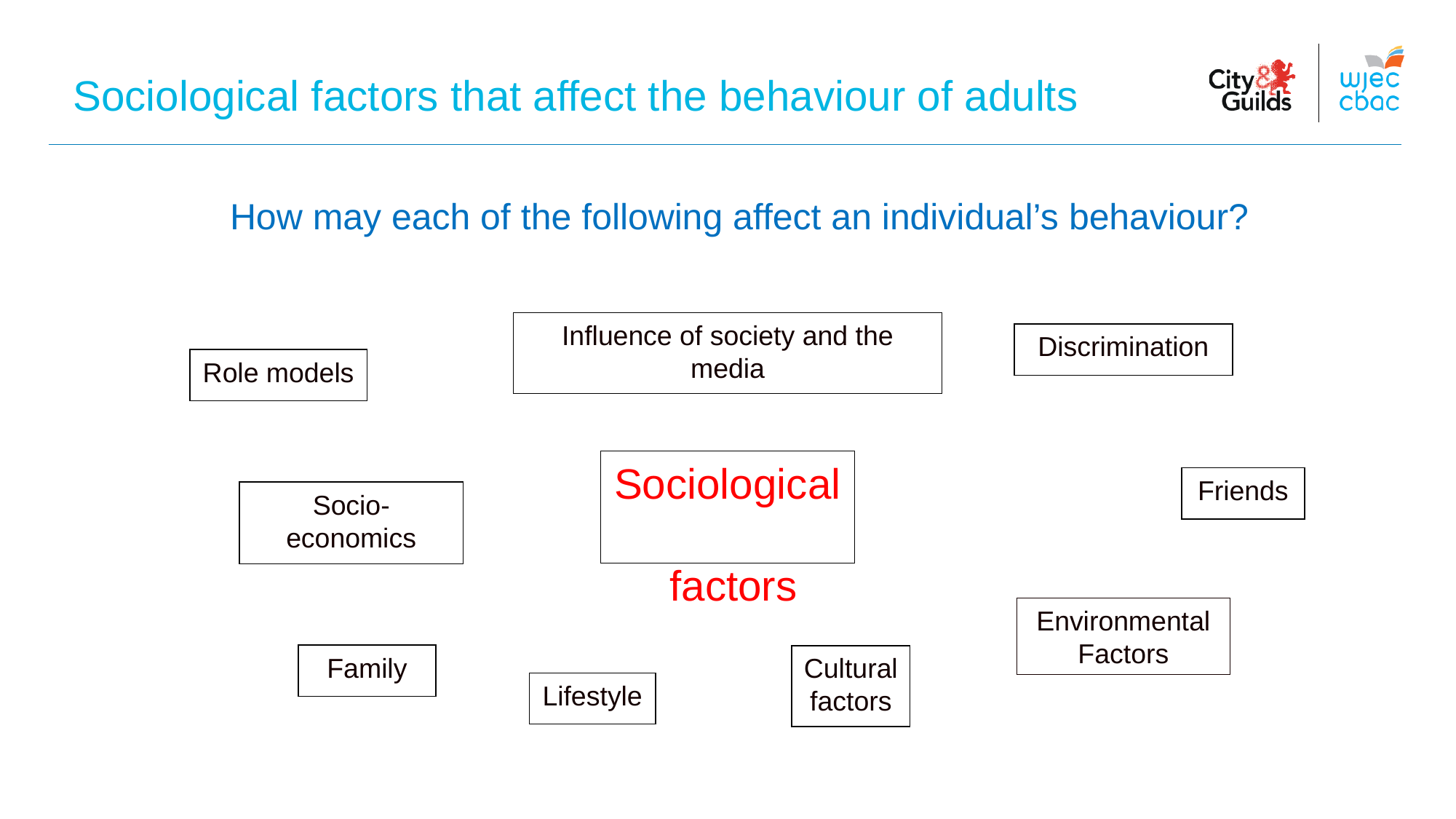

Sociological factors that affect the behaviour of adults
How may each of the following affect an individual’s behaviour?
Influence of society and the media

Discrimination

Role models
Sociological
 factors

Friends

Socio-economics

Environmental
Factors
Family

Cultural factors

Lifestyle